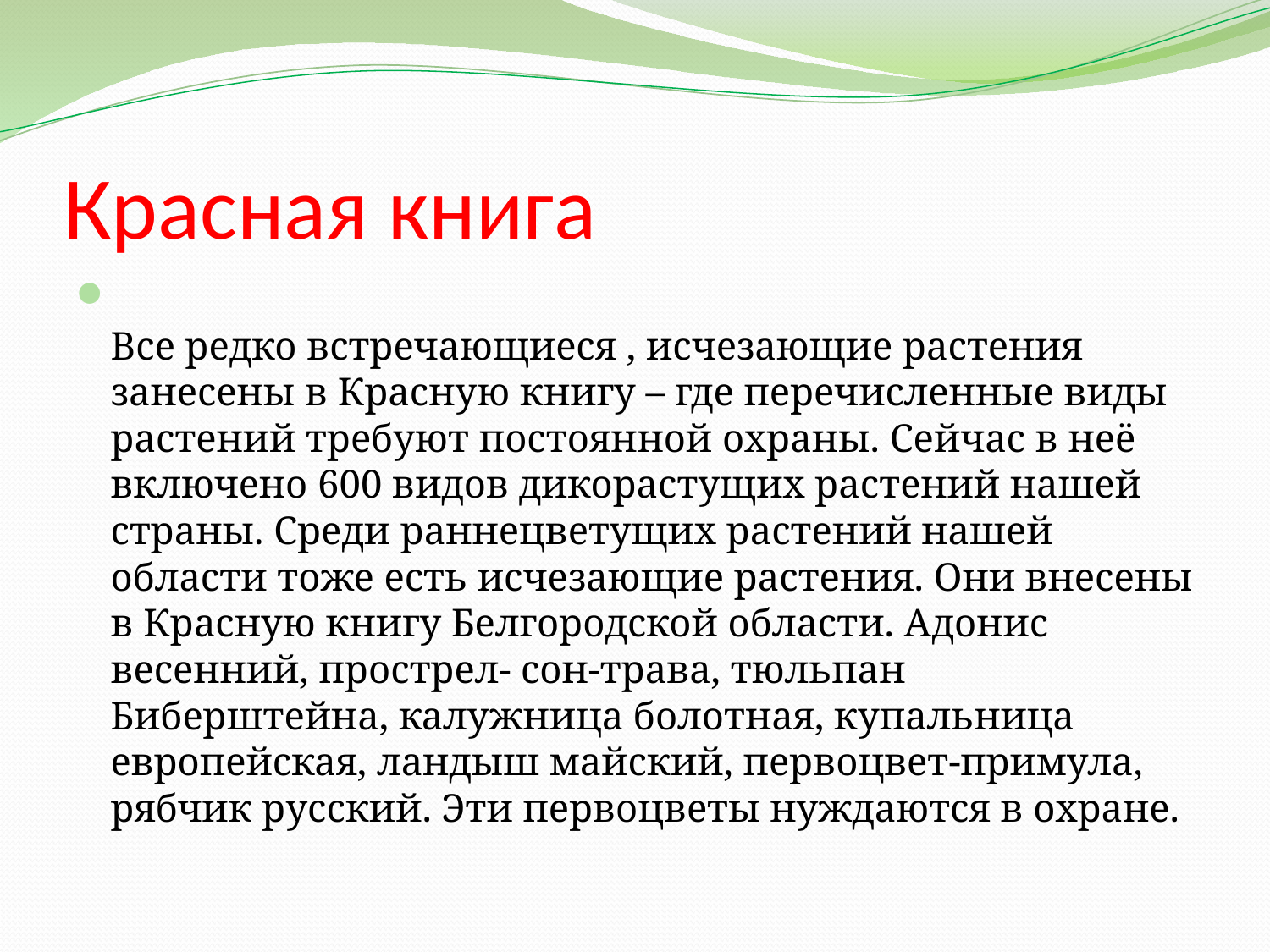

# Красная книга
Все редко встречающиеся , исчезающие растения занесены в Красную книгу – где перечисленные виды растений требуют постоянной охраны. Сейчас в неё включено 600 видов дикорастущих растений нашей страны. Среди раннецветущих растений нашей области тоже есть исчезающие растения. Они внесены в Красную книгу Белгородской области. Адонис весенний, прострел- сон-трава, тюльпан Биберштейна, калужница болотная, купальница европейская, ландыш майский, первоцвет-примула, рябчик русский. Эти первоцветы нуждаются в охране.